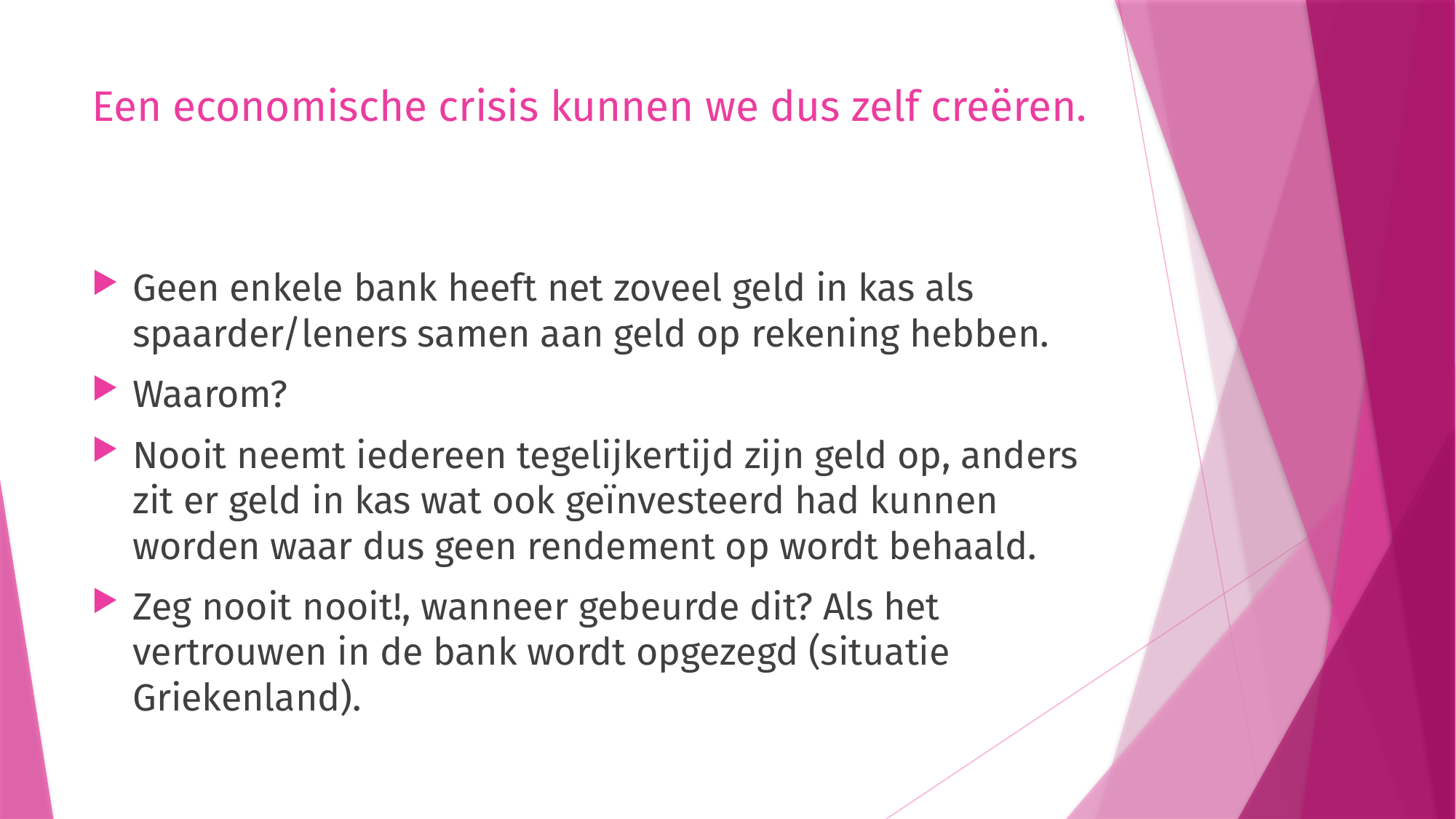

# Een economische crisis kunnen we dus zelf creëren.
Geen enkele bank heeft net zoveel geld in kas als spaarder/leners samen aan geld op rekening hebben.
Waarom?
Nooit neemt iedereen tegelijkertijd zijn geld op, anders zit er geld in kas wat ook geïnvesteerd had kunnen worden waar dus geen rendement op wordt behaald.
Zeg nooit nooit!, wanneer gebeurde dit? Als het vertrouwen in de bank wordt opgezegd (situatie Griekenland).